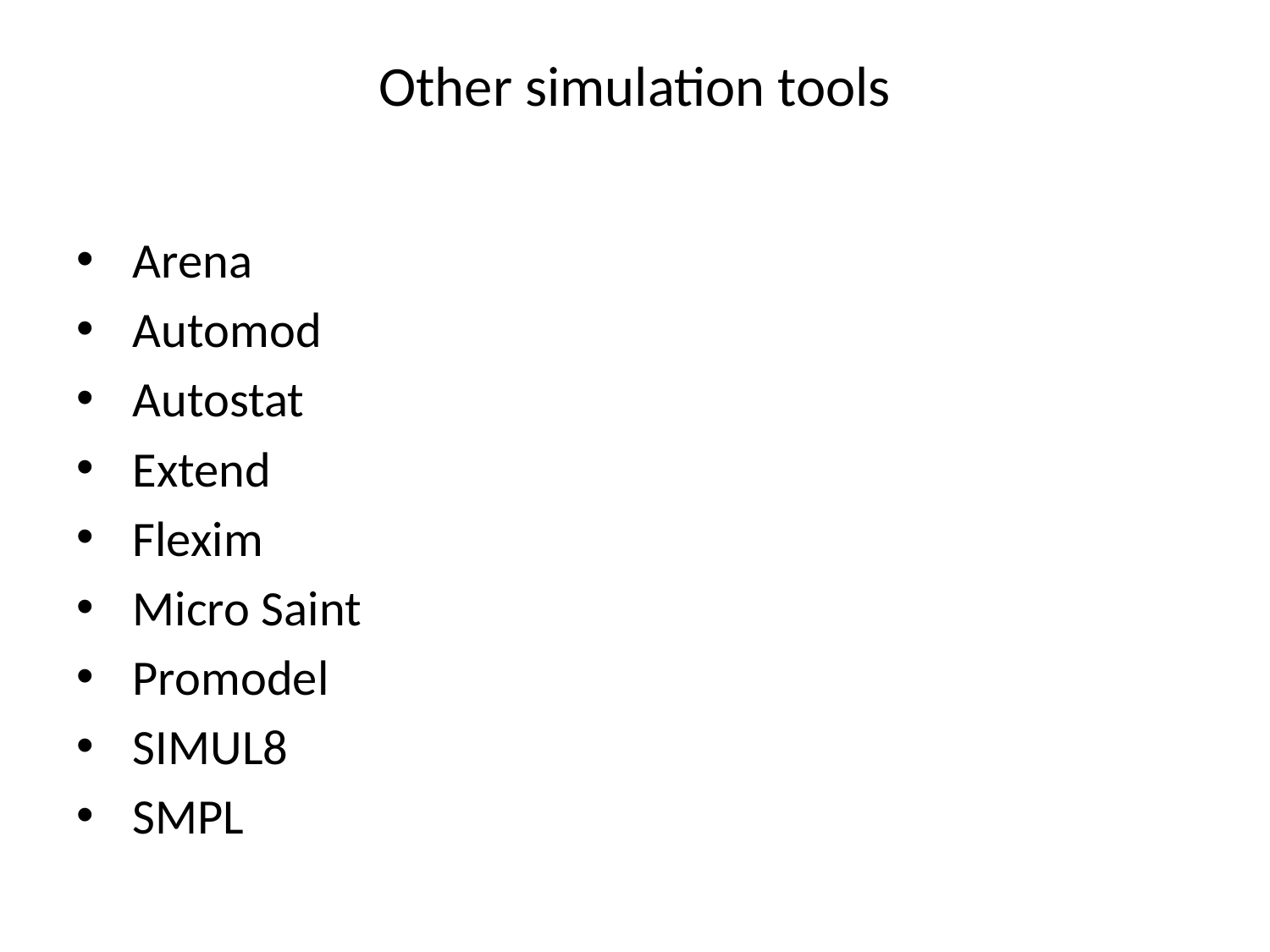

# Other simulation tools
 Arena
 Automod
 Autostat
 Extend
 Flexim
 Micro Saint
 Promodel
 SIMUL8
 SMPL